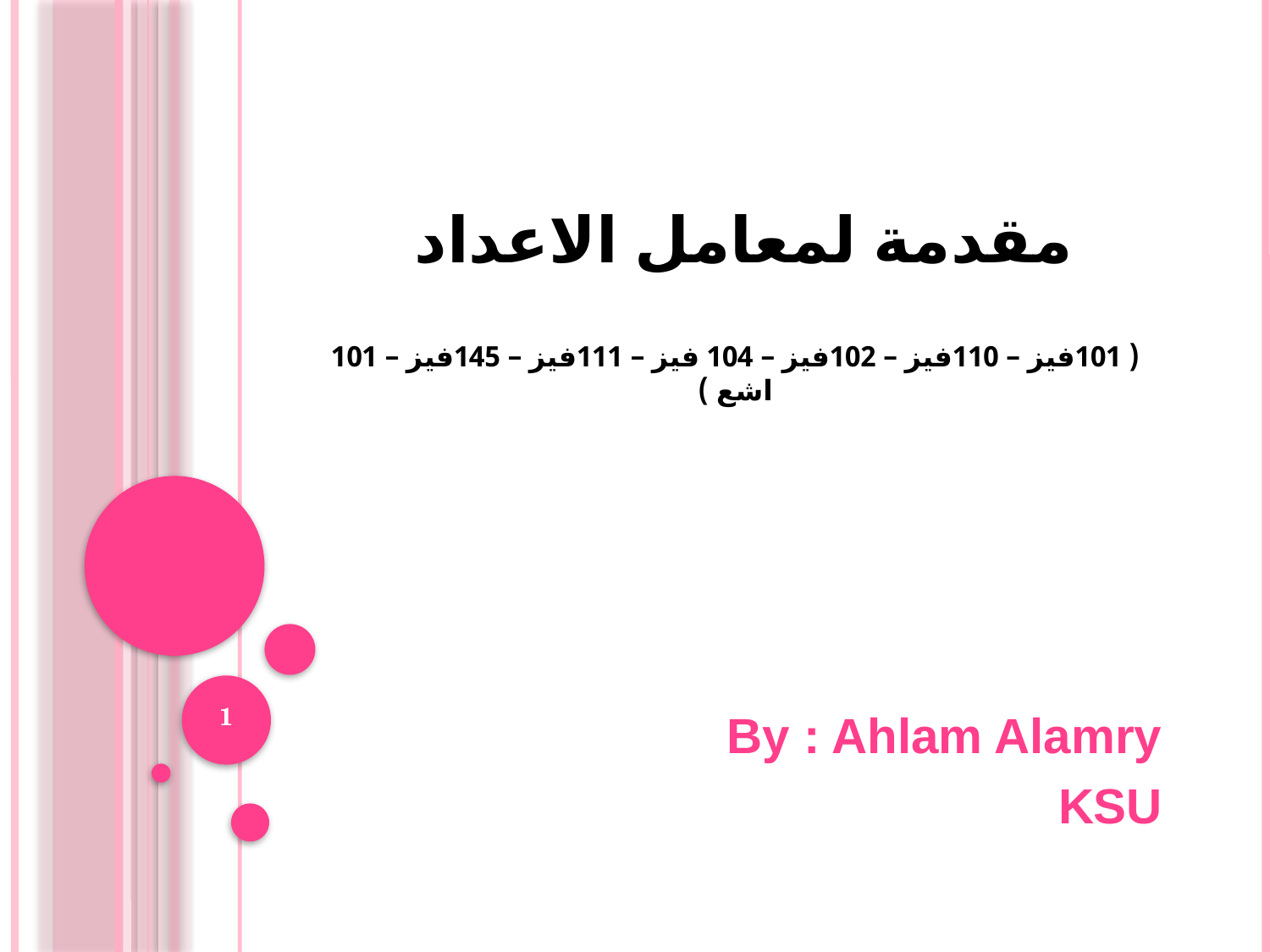

# مقدمة لمعامل الاعداد ( 101فيز – 110فيز – 102فيز – 104 فيز – 111فيز – 145فيز – 101 اشع )
1
By : Ahlam Alamry
KSU